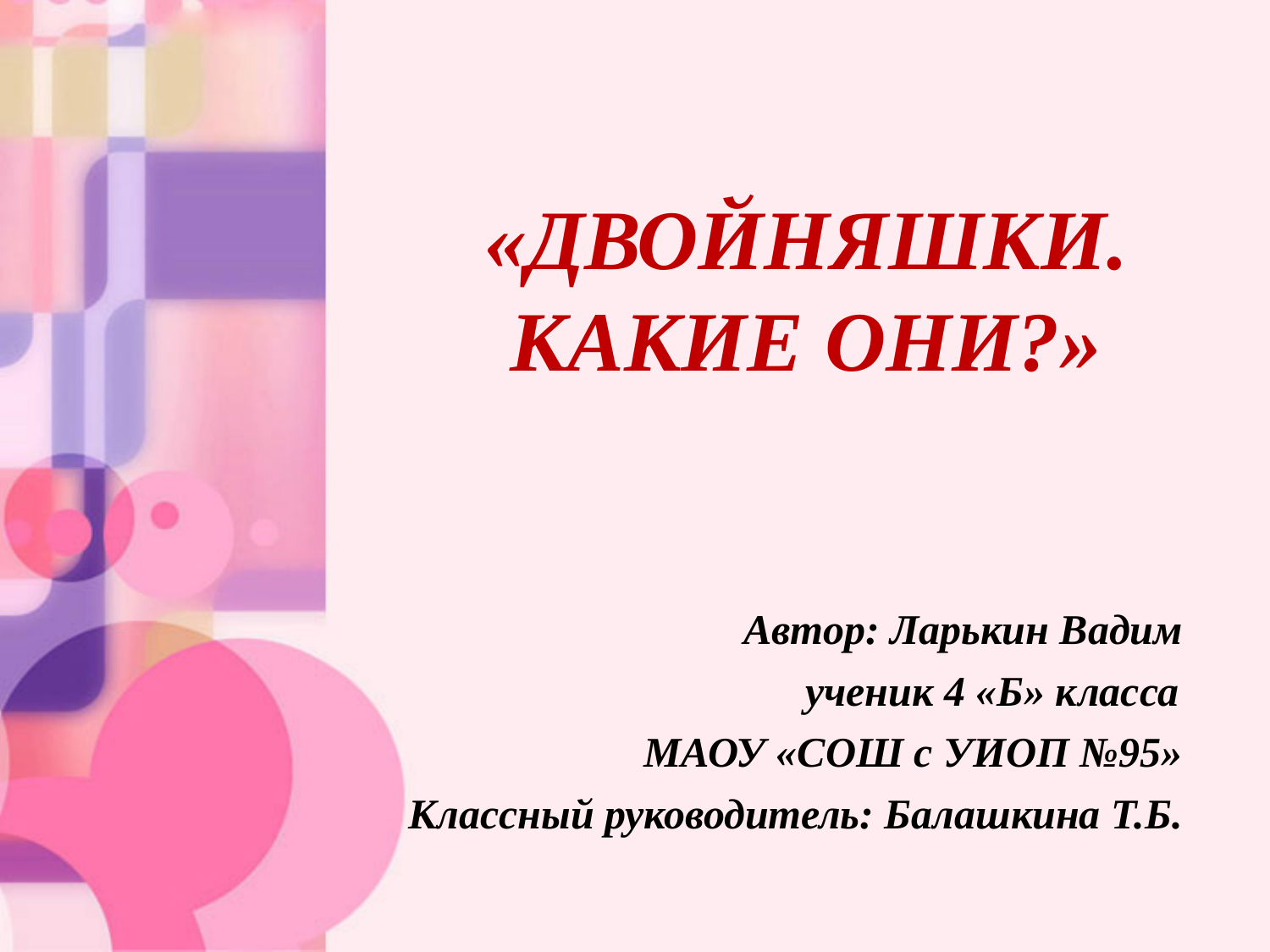

# «Двойняшки. Какие они?»
Автор: Ларькин Вадим
                                           ученик 4 «Б» класса
МАОУ «СОШ с УИОП №95»
Классный руководитель: Балашкина Т.Б.